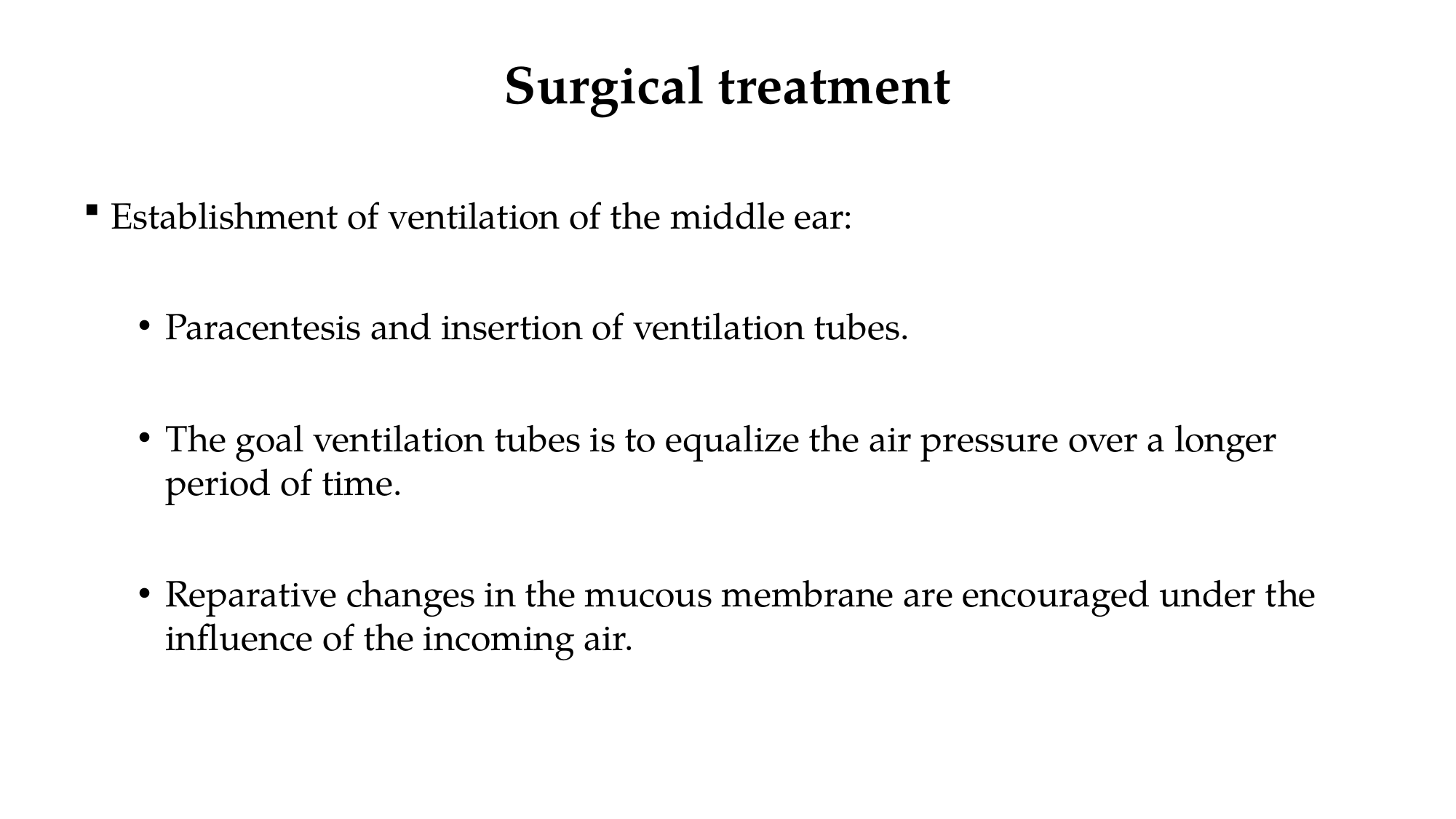

Surgical treatment
Establishment of ventilation of the middle ear:

Paracentesis and insertion of ventilation tubes.

The goal ventilation tubes is to equalize the air pressure over a longer period of time.

Reparative changes in the mucous membrane are encouraged under the influence of the incoming air.